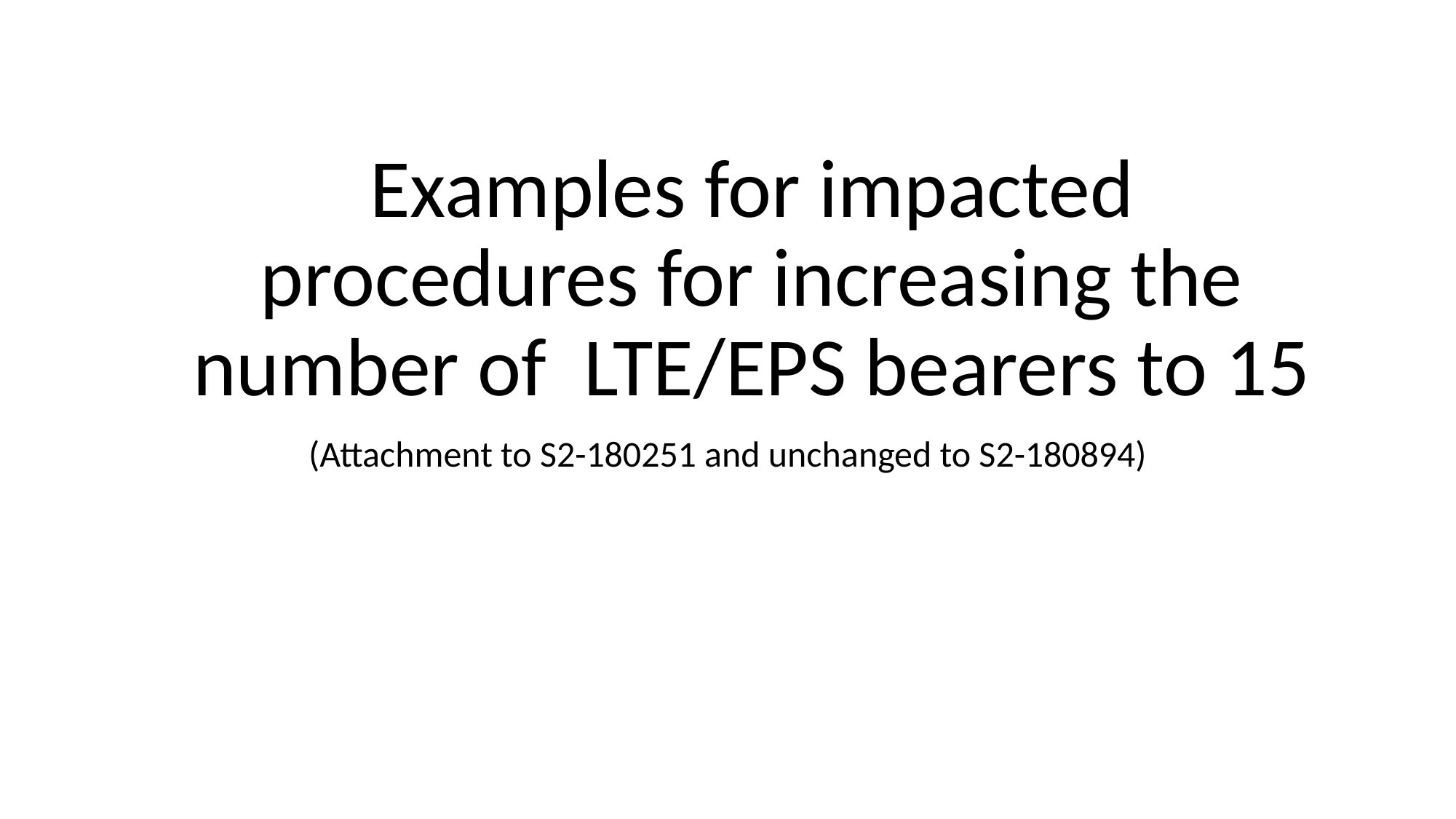

# Examples for impacted procedures for increasing the number of  LTE/EPS bearers to 15
(Attachment to S2-180251 and unchanged to S2-180894)